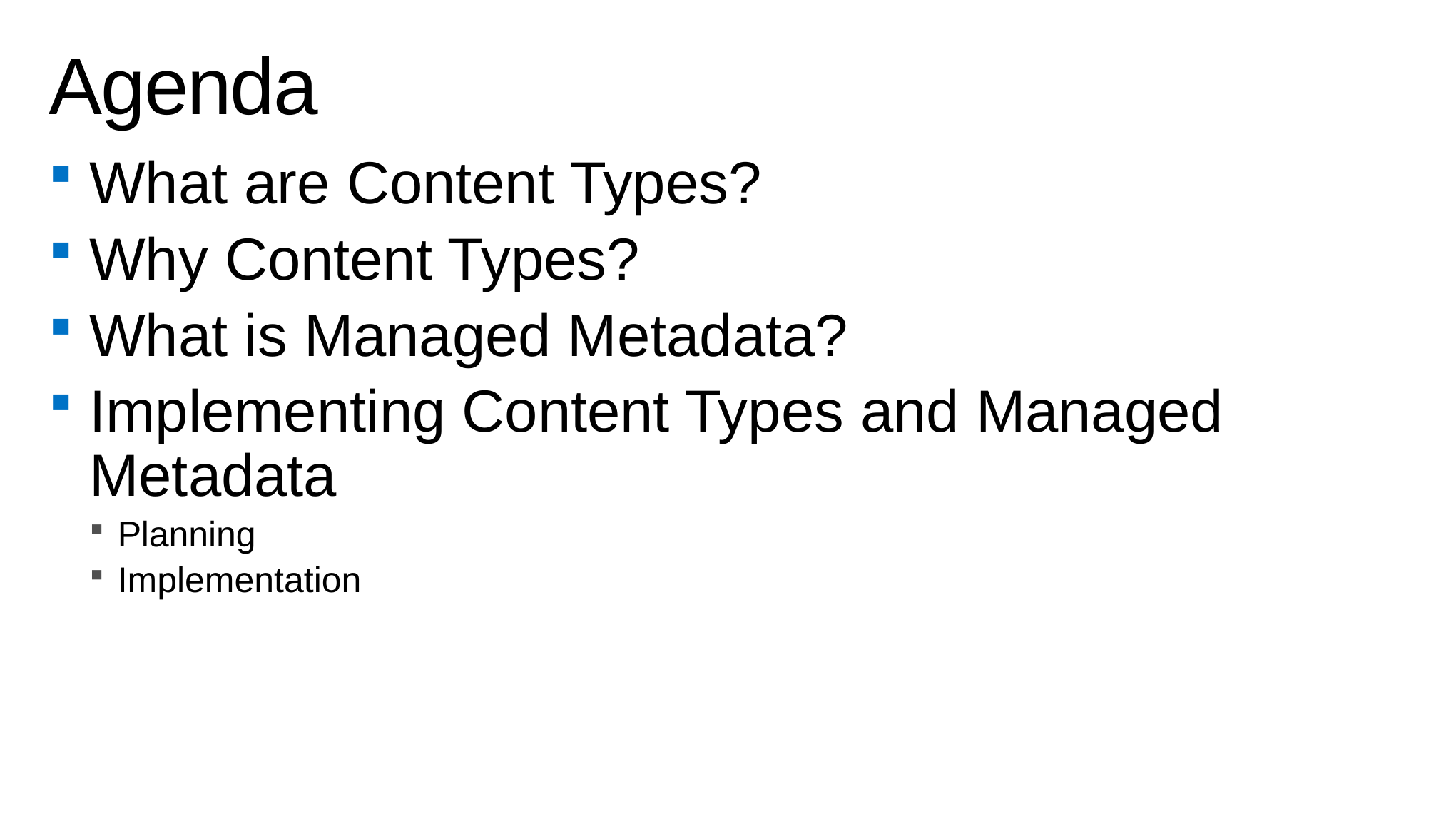

# Agenda
What are Content Types?
Why Content Types?
What is Managed Metadata?
Implementing Content Types and Managed Metadata
Planning
Implementation